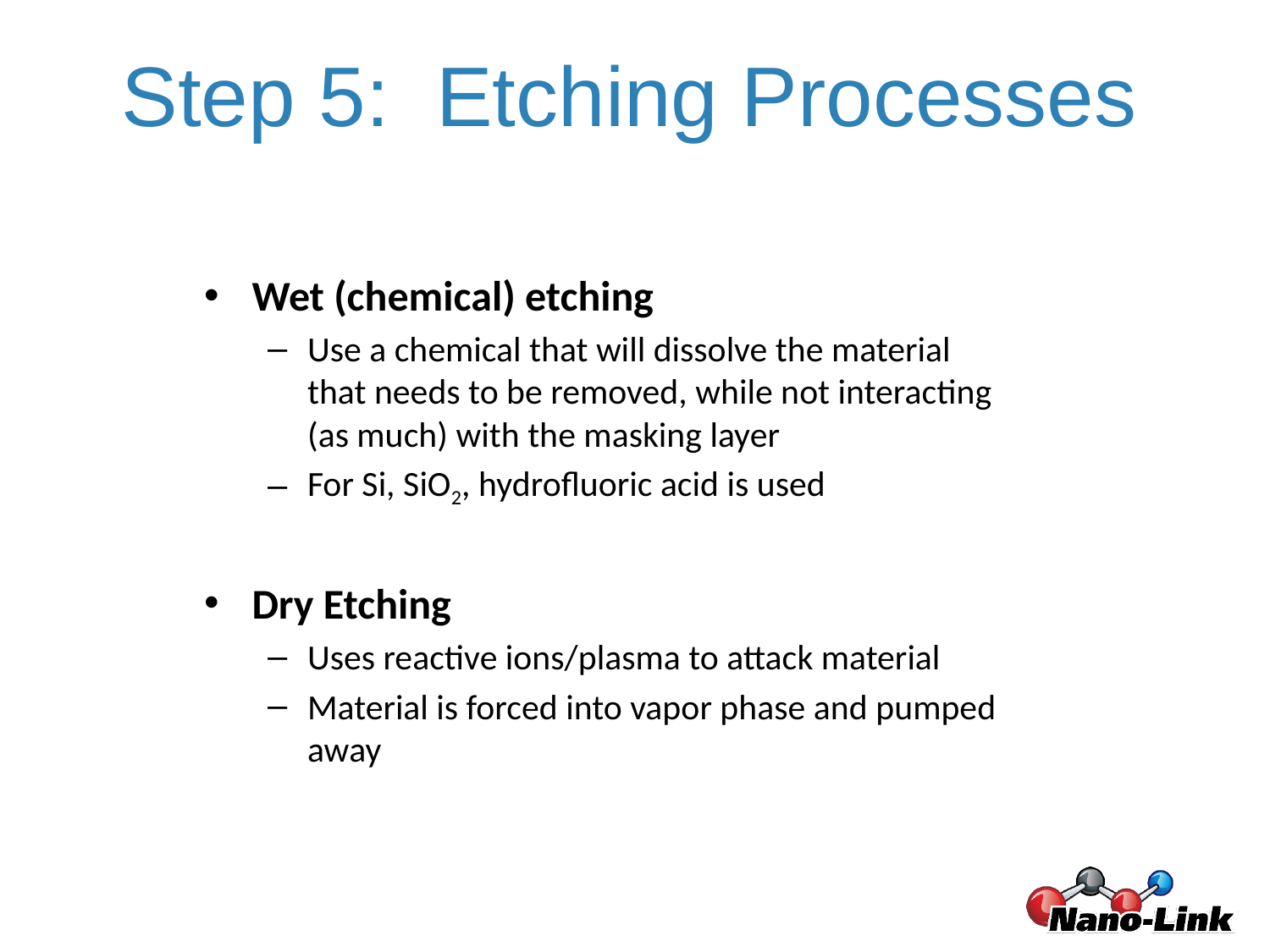

Step 5:  Etching Processes
Wet (chemical) etching
Use a chemical that will dissolve the material that needs to be removed, while not interacting (as much) with the masking layer
For Si, SiO2, hydrofluoric acid is used

Dry Etching
Uses reactive ions/plasma to attack material
Material is forced into vapor phase and pumped away